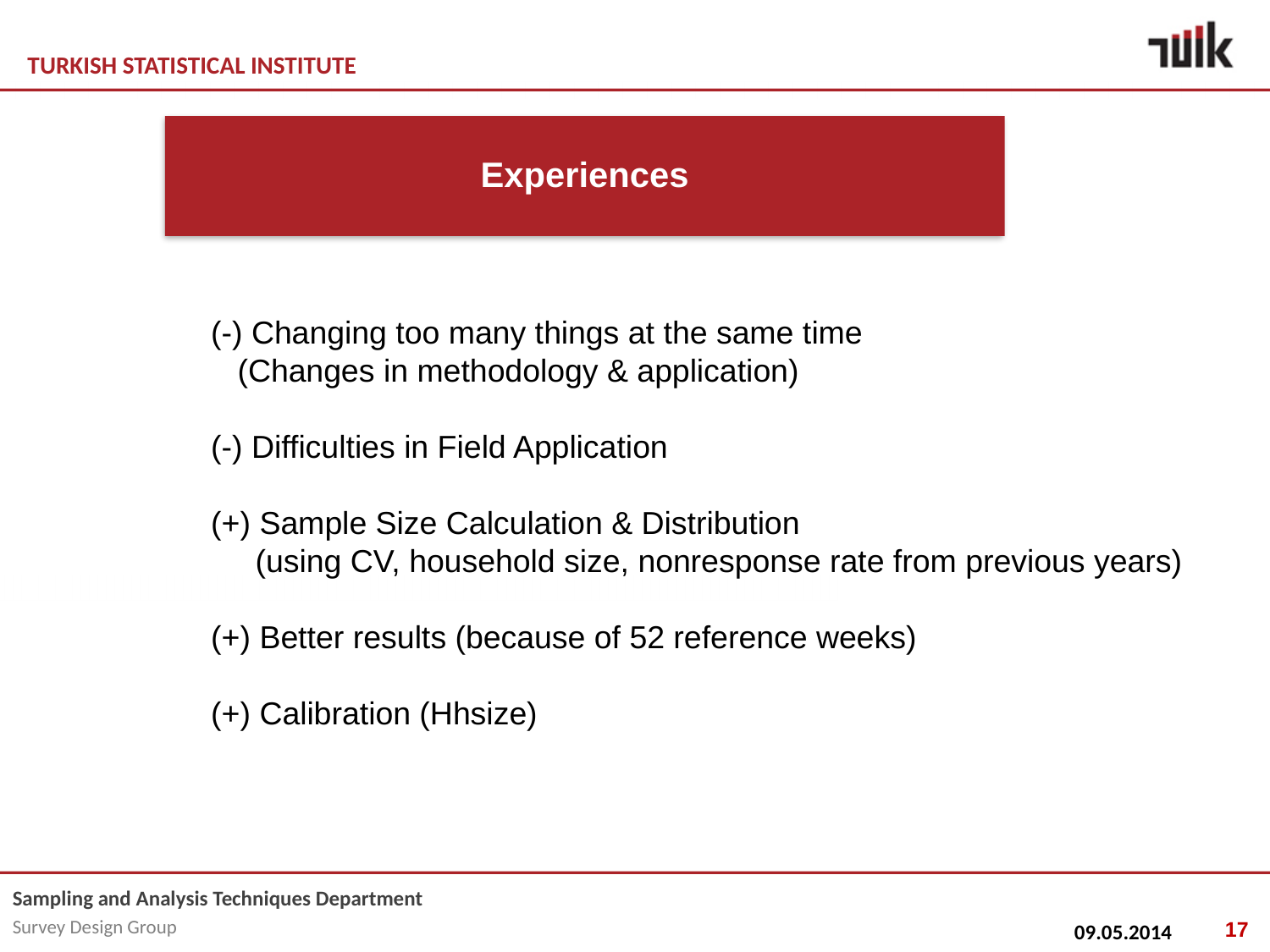

Experiences
(-) Changing too many things at the same time
   (Changes in methodology & application)

(-) Difficulties in Field Application

(+) Sample Size Calculation & Distribution
     (using CV, household size, nonresponse rate from previous years)

(+) Better results (because of 52 reference weeks)

(+) Calibration (Hhsize)

17
09.05.2014